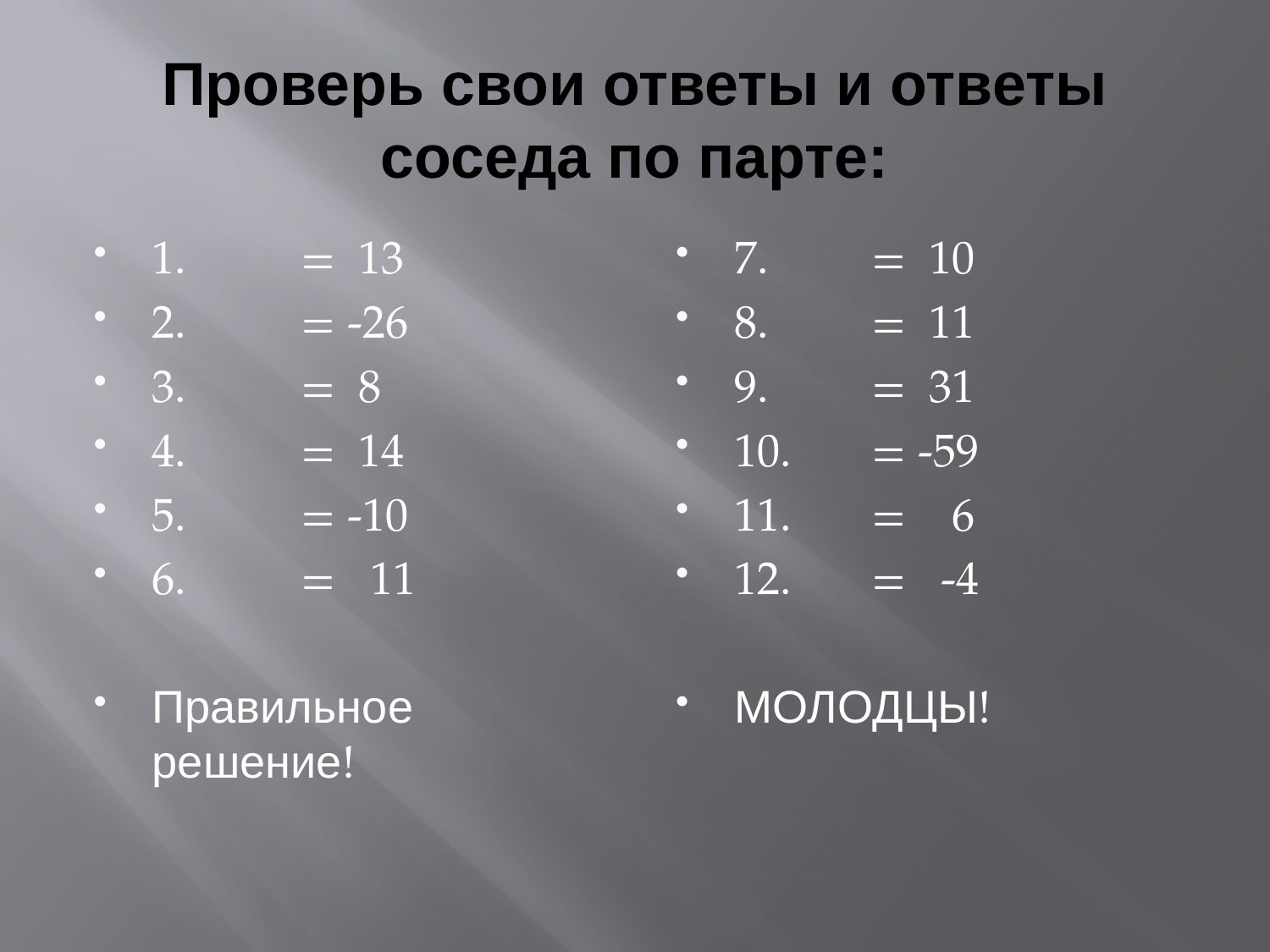

# Проверь свои ответы и ответы соседа по парте:
1.          =  13
2.          = -26
3.          =  8
4.          =  14
5.          = -10
6.          =   11

Правильное решение!
7.         =  10
8.         =  11
9.         =  31
10.       = -59
11.       =    6
12.       =   -4

МОЛОДЦЫ!